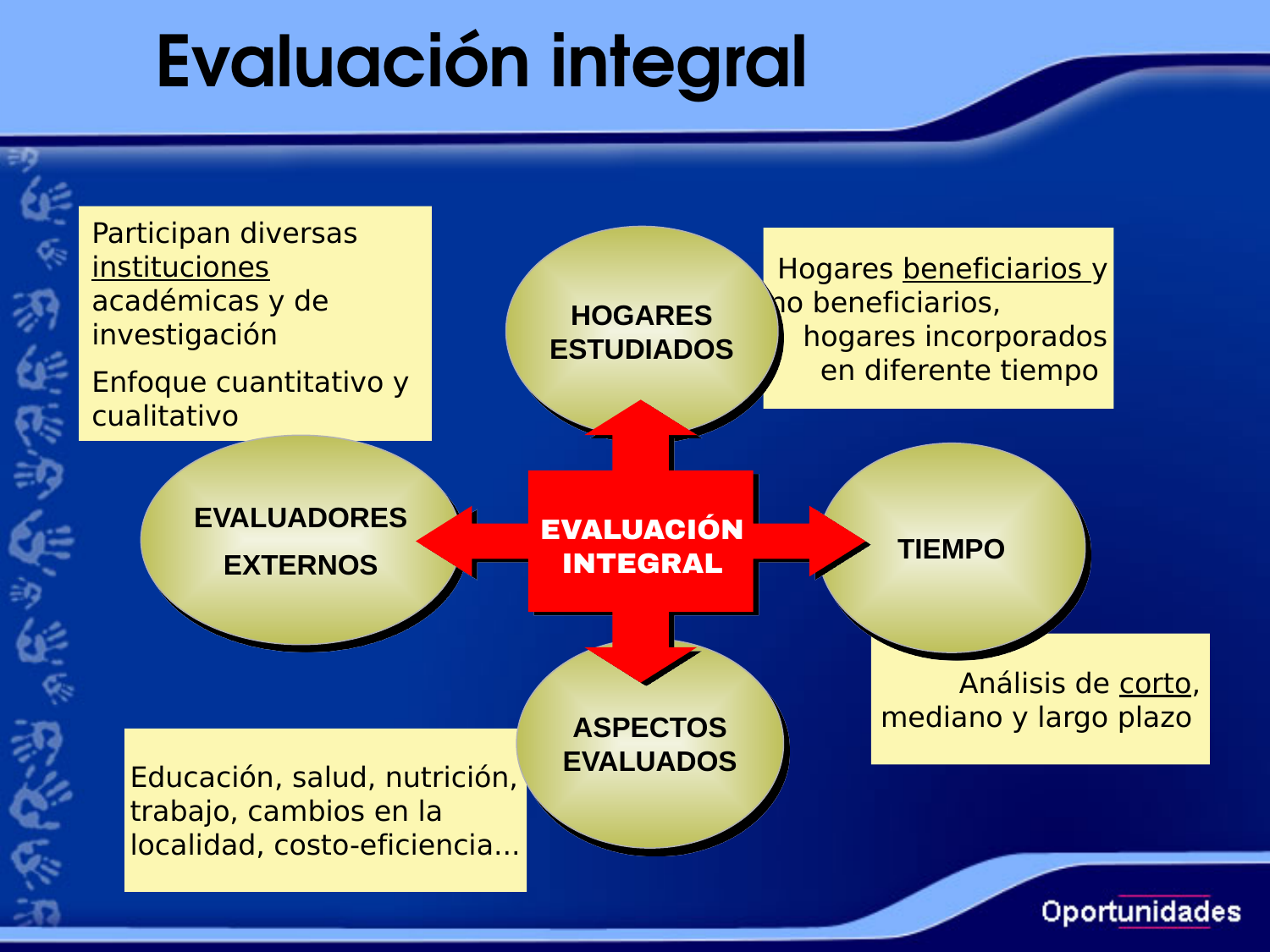

Evaluación integral

Participan diversas instituciones académicas y de investigación
Enfoque cuantitativo y  cualitativo
HOGARES ESTUDIADOS
Hogares beneficiarios y no beneficiarios,             hogares incorporados en diferente tiempo

EVALUADORES
EXTERNOS
TIEMPO
EVALUACIÓN INTEGRAL
Análisis de corto, mediano y largo plazo
ASPECTOS EVALUADOS

Educación, salud, nutrición, trabajo, cambios en la       localidad, costo-eficiencia...